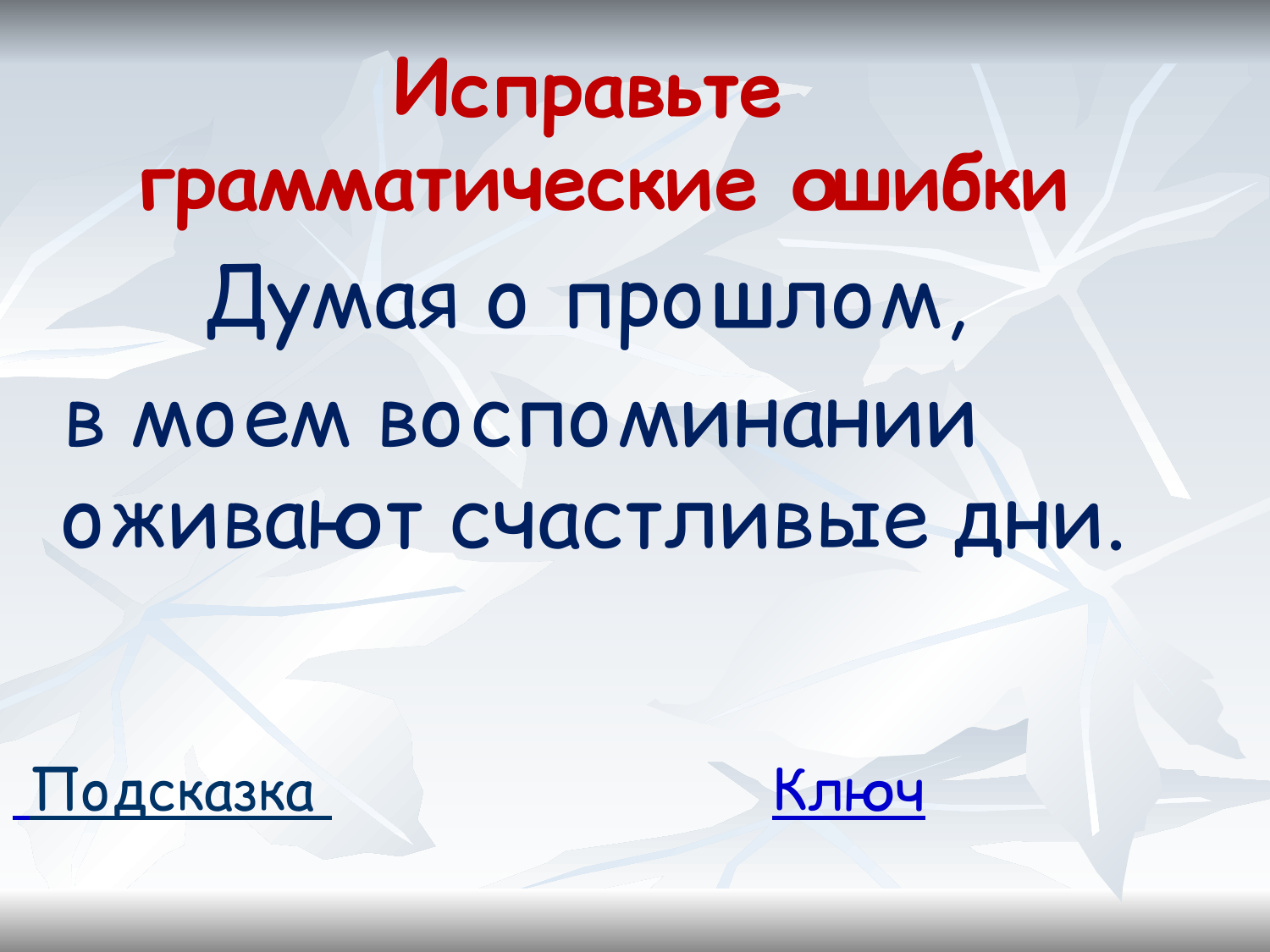

# Исправьте грамматические ошибки
         Думая о прошлом,
  в моем воспоминании оживают счастливые дни.

 Подсказка                           Ключ